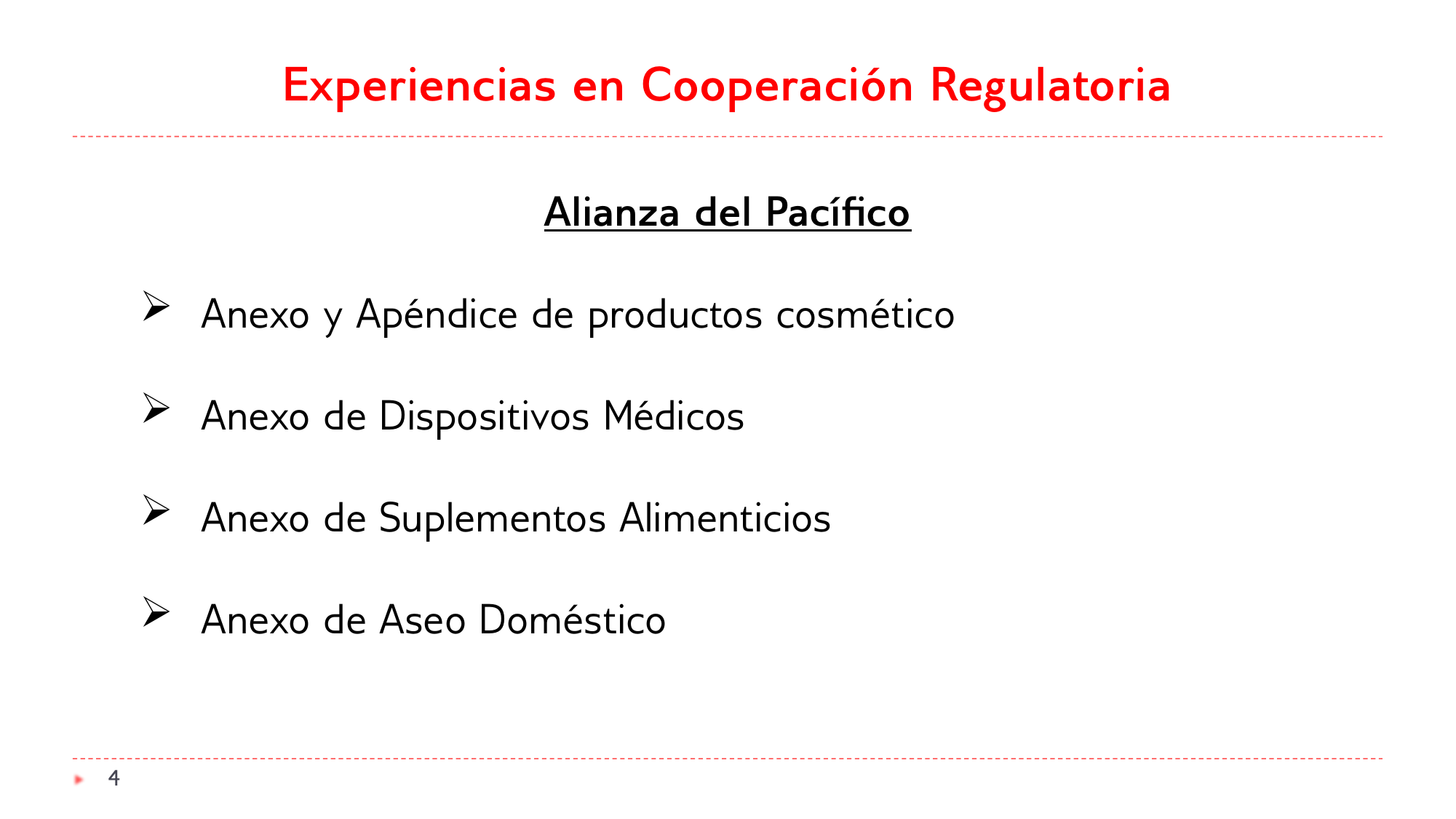

Experiencias en Cooperación Regulatoria
Alianza del Pacífico

Anexo y Apéndice de productos cosmético

Anexo de Dispositivos Médicos

Anexo de Suplementos Alimenticios

Anexo de Aseo Doméstico

4